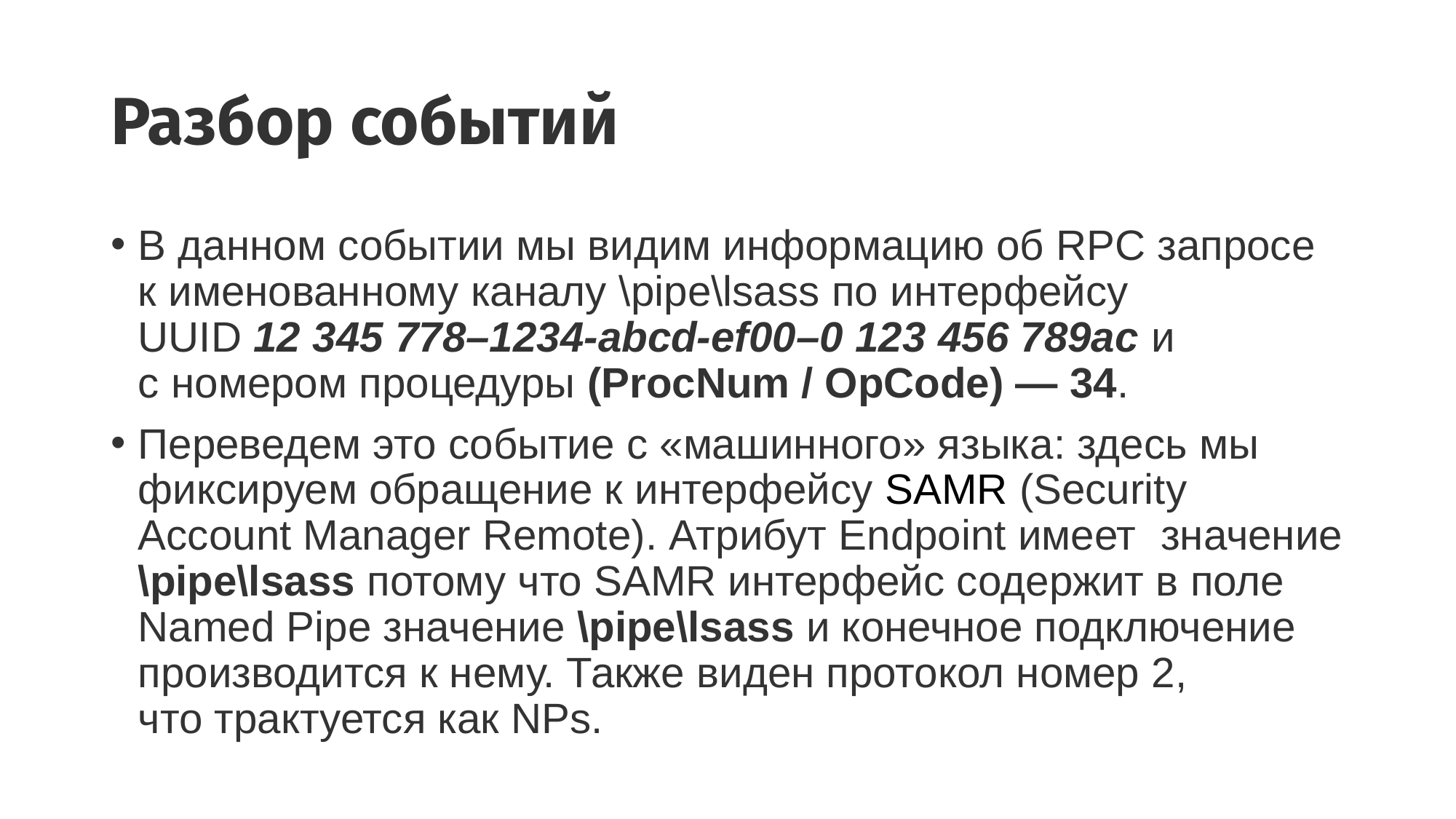

# Разбор событий
В данном событии мы видим информацию об RPC запросе к именованному каналу \pipe\lsass по интерфейсу UUID 12 345 778–1234-abcd‑ef00–0 123 456 789ac и с номером процедуры (ProcNum / OpCode) — 34.
Переведем это событие с «машинного» языка: здесь мы фиксируем обращение к интерфейсу SAMR (Security Account Manager Remote). Атрибут Endpoint имеет  значение \pipe\lsass потому что SAMR интерфейс содержит в поле Named Pipe значение \pipe\lsass и конечное подключение производится к нему. Также виден протокол номер 2, что трактуется как NPs.